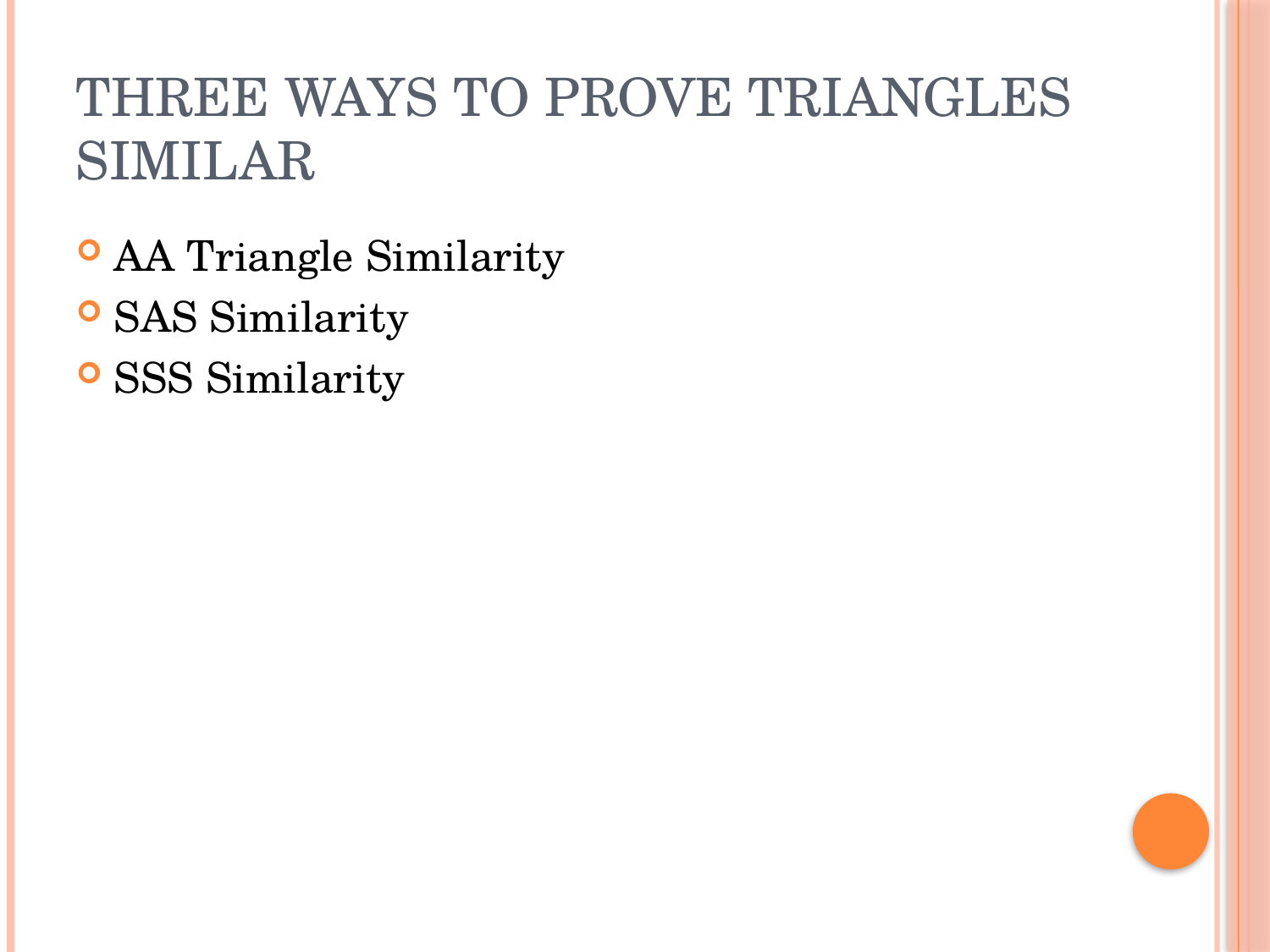

# Three ways to prove triangles similar
AA Triangle Similarity
SAS Similarity
SSS Similarity